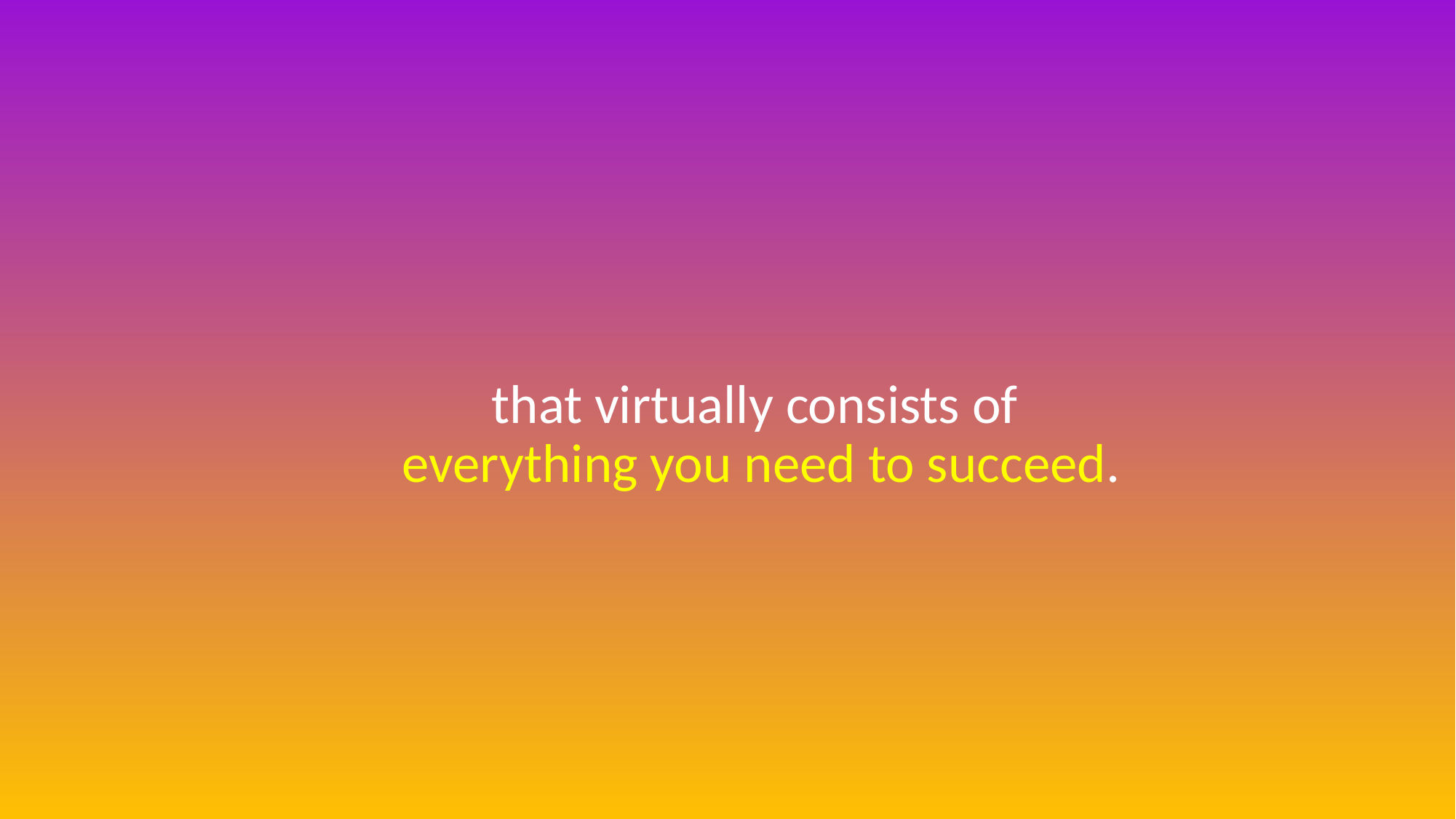

# that virtually consists of everything you need to succeed.